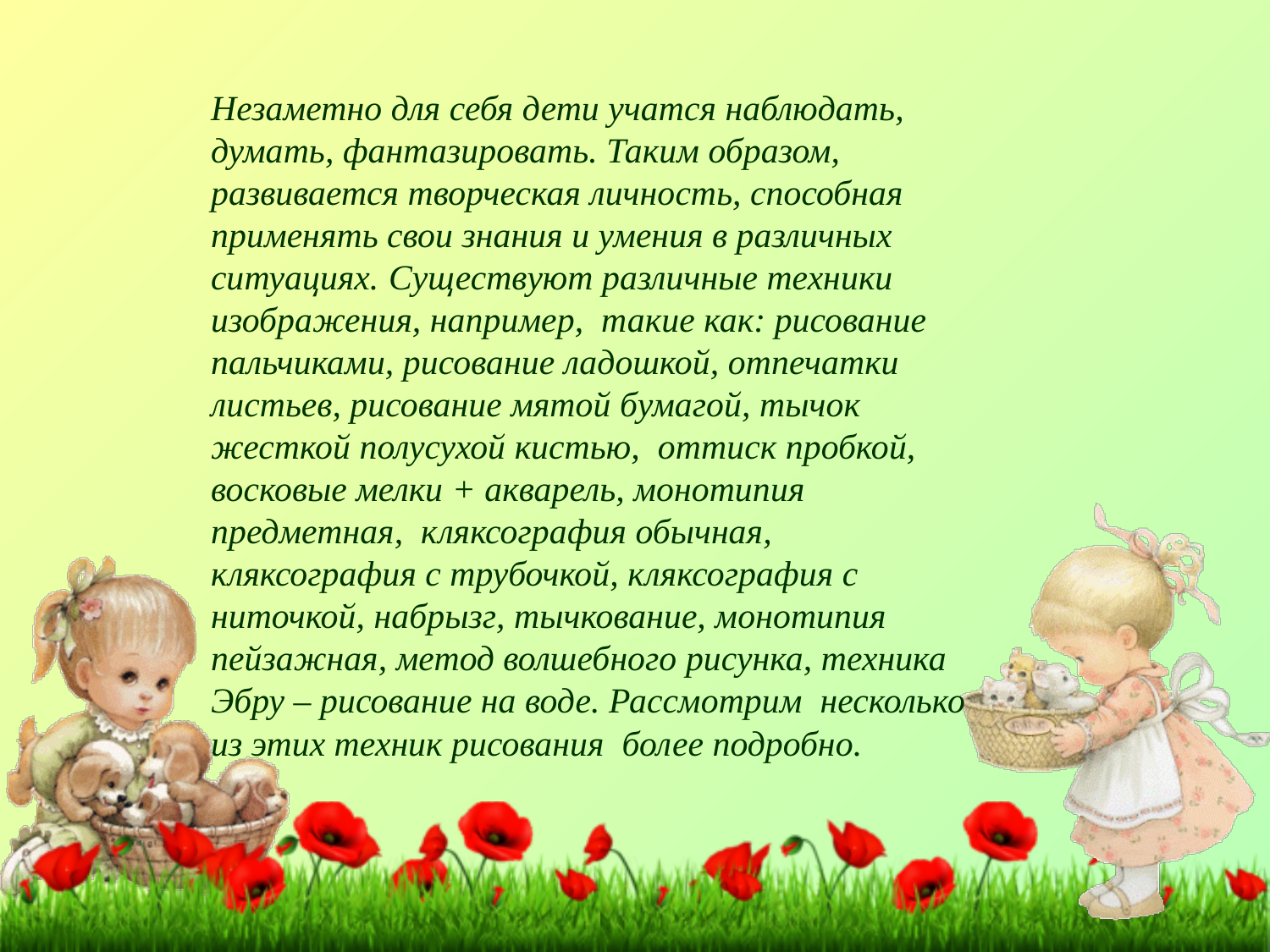

Незаметно для себя дети учатся наблюдать, думать, фантазировать. Таким образом, развивается творческая личность, способная применять свои знания и умения в различных ситуациях. Существуют различные техники изображения, например,  такие как: рисование пальчиками, рисование ладошкой, отпечатки листьев, рисование мятой бумагой, тычок жесткой полусухой кистью,  оттиск пробкой, восковые мелки + акварель, монотипия предметная,  кляксография обычная, кляксография с трубочкой, кляксография с ниточкой, набрызг, тычкование, монотипия пейзажная, метод волшебного рисунка, техника Эбру – рисование на воде. Рассмотрим  несколько из этих техник рисования  более подробно.